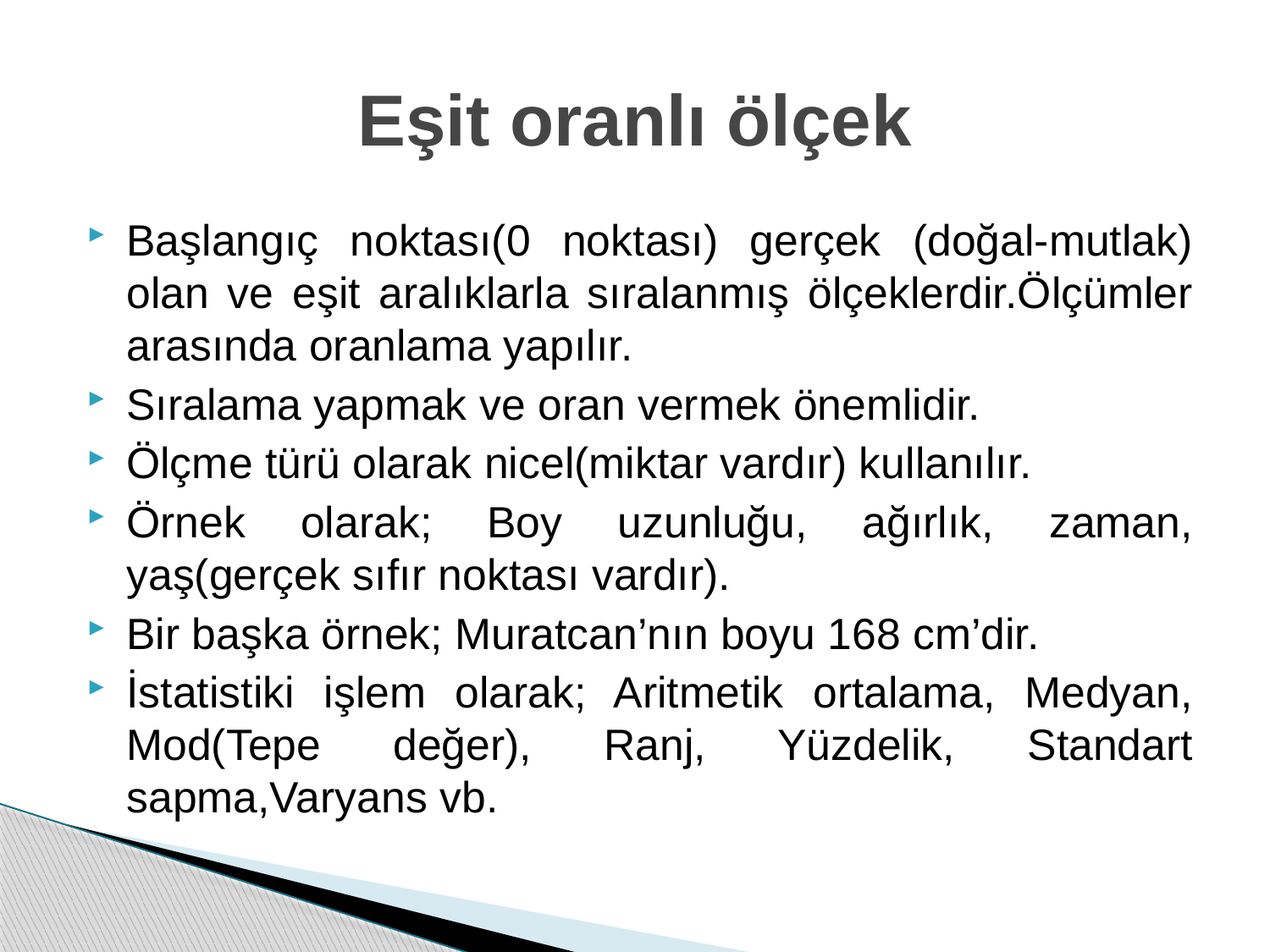

# Eşit oranlı ölçek
Başlangıç noktası(0 noktası) gerçek (doğal-mutlak) olan ve eşit aralıklarla sıralanmış ölçeklerdir.Ölçümler arasında oranlama yapılır.
Sıralama yapmak ve oran vermek önemlidir.
Ölçme türü olarak nicel(miktar vardır) kullanılır.
Örnek olarak; Boy uzunluğu, ağırlık, zaman, yaş(gerçek sıfır noktası vardır).
Bir başka örnek; Muratcan’nın boyu 168 cm’dir.
İstatistiki işlem olarak; Aritmetik ortalama, Medyan, Mod(Tepe değer), Ranj, Yüzdelik, Standart sapma,Varyans vb.